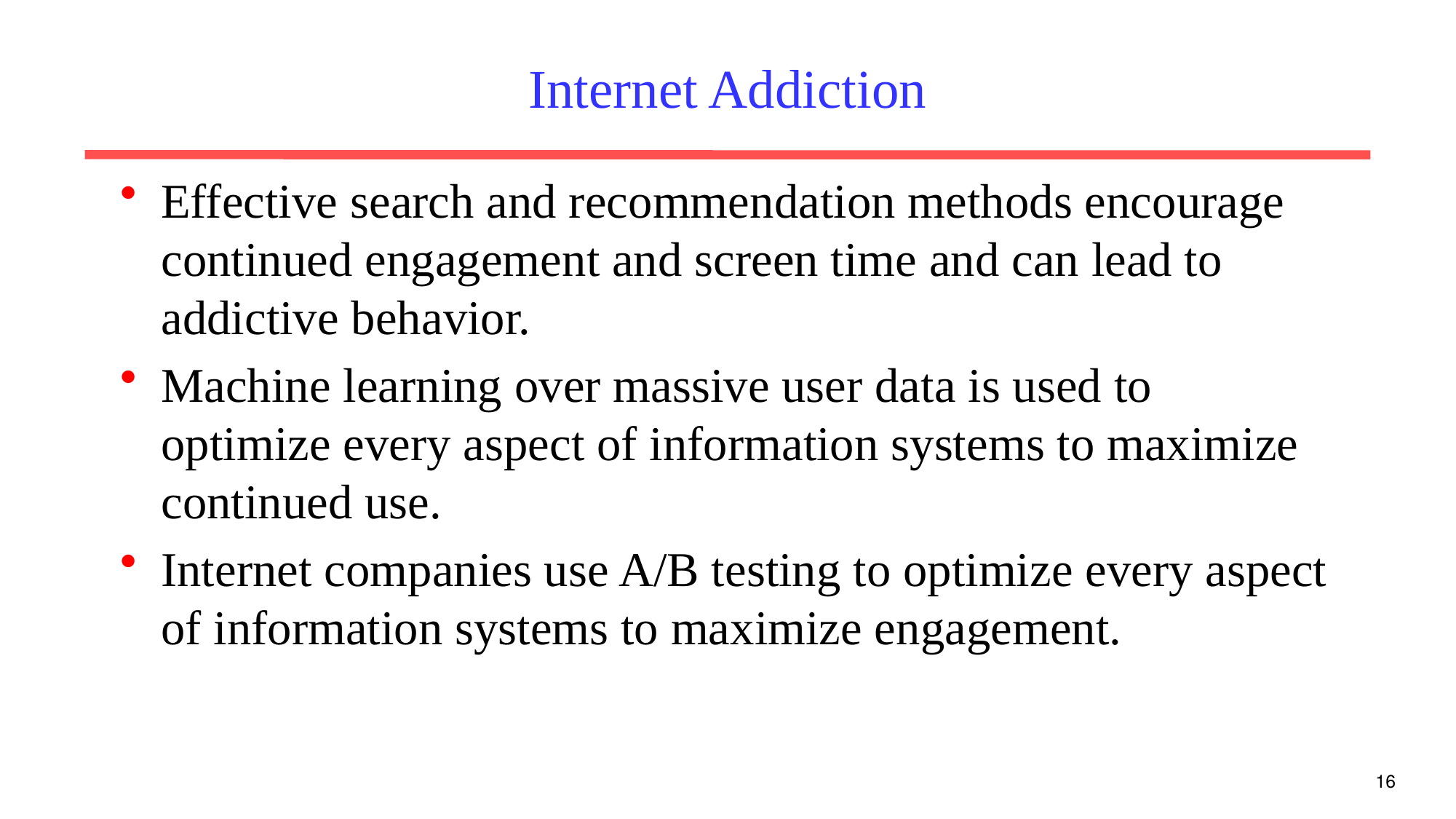

# Internet Addiction
Effective search and recommendation methods encourage continued engagement and screen time and can lead to addictive behavior.
Machine learning over massive user data is used to optimize every aspect of information systems to maximize continued use.
Internet companies use A/B testing to optimize every aspect of information systems to maximize engagement.
16